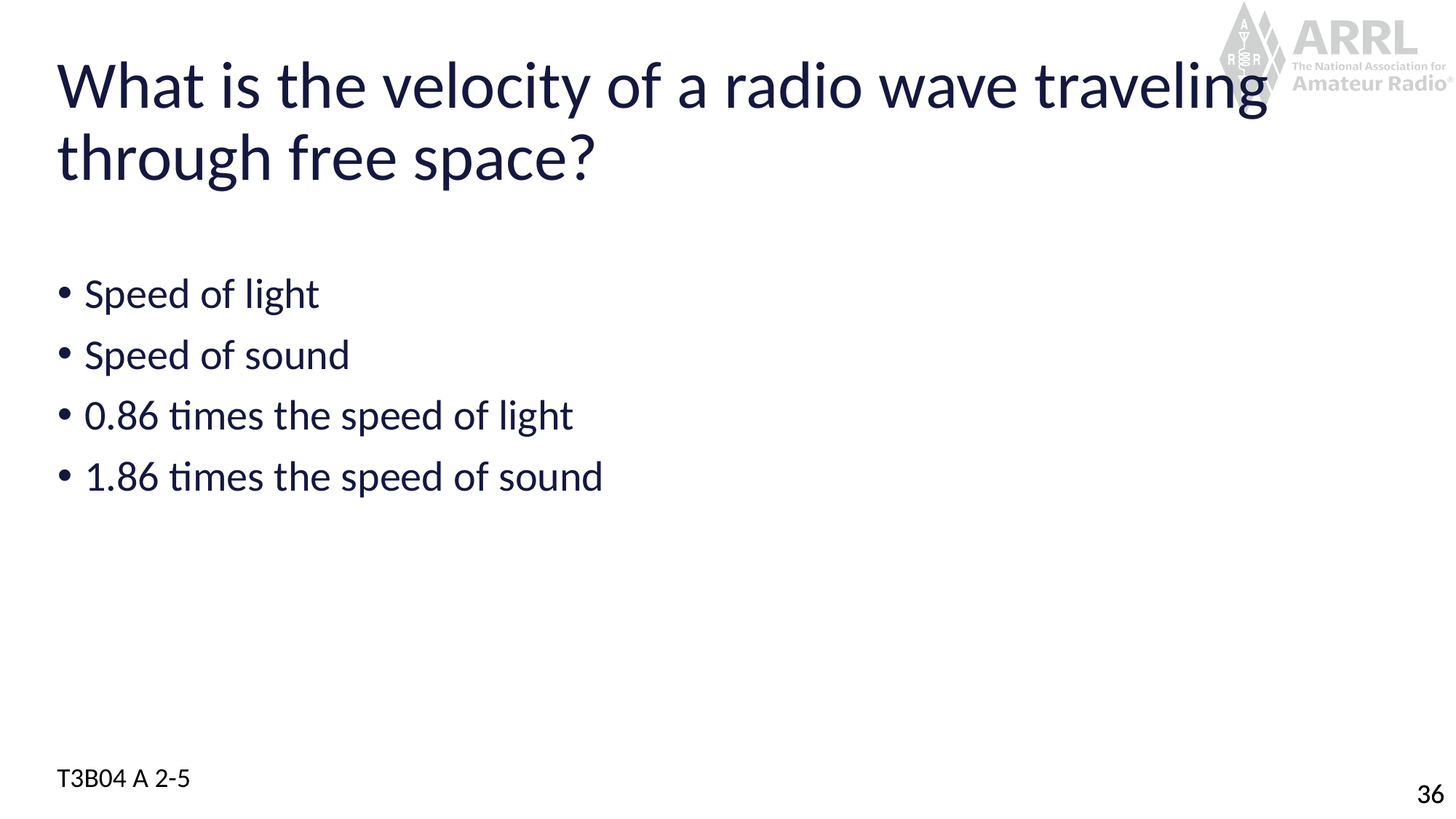

# What is the velocity of a radio wave traveling through free space?
Speed of light
Speed of sound
0.86 times the speed of light
1.86 times the speed of sound
T3B04 A 2-5